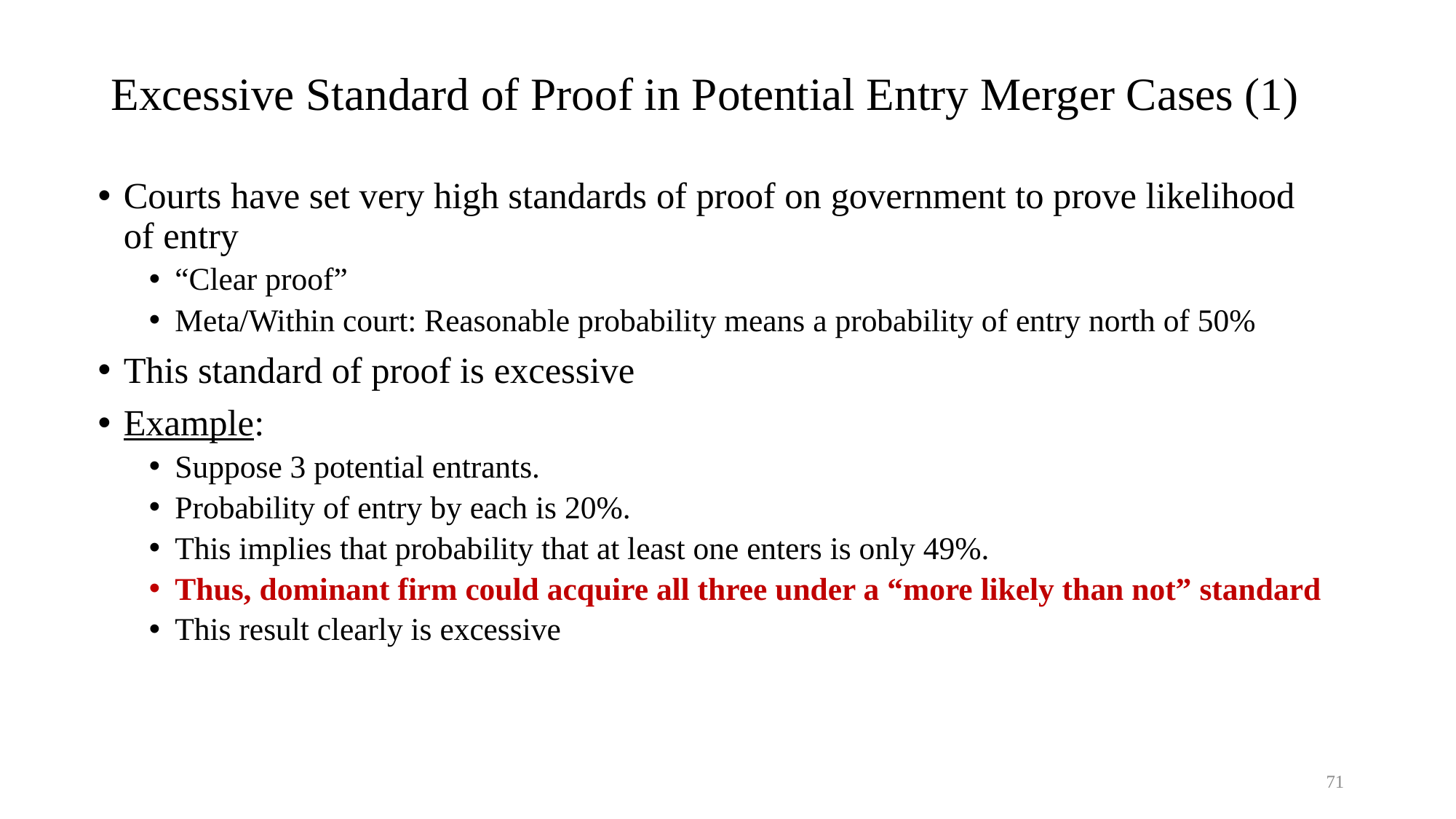

# Excessive Standard of Proof in Potential Entry Merger Cases (1)
Courts have set very high standards of proof on government to prove likelihood of entry
“Clear proof”
Meta/Within court: Reasonable probability means a probability of entry north of 50%
This standard of proof is excessive
Example:
Suppose 3 potential entrants.
Probability of entry by each is 20%.
This implies that probability that at least one enters is only 49%.
Thus, dominant firm could acquire all three under a “more likely than not” standard
This result clearly is excessive
71